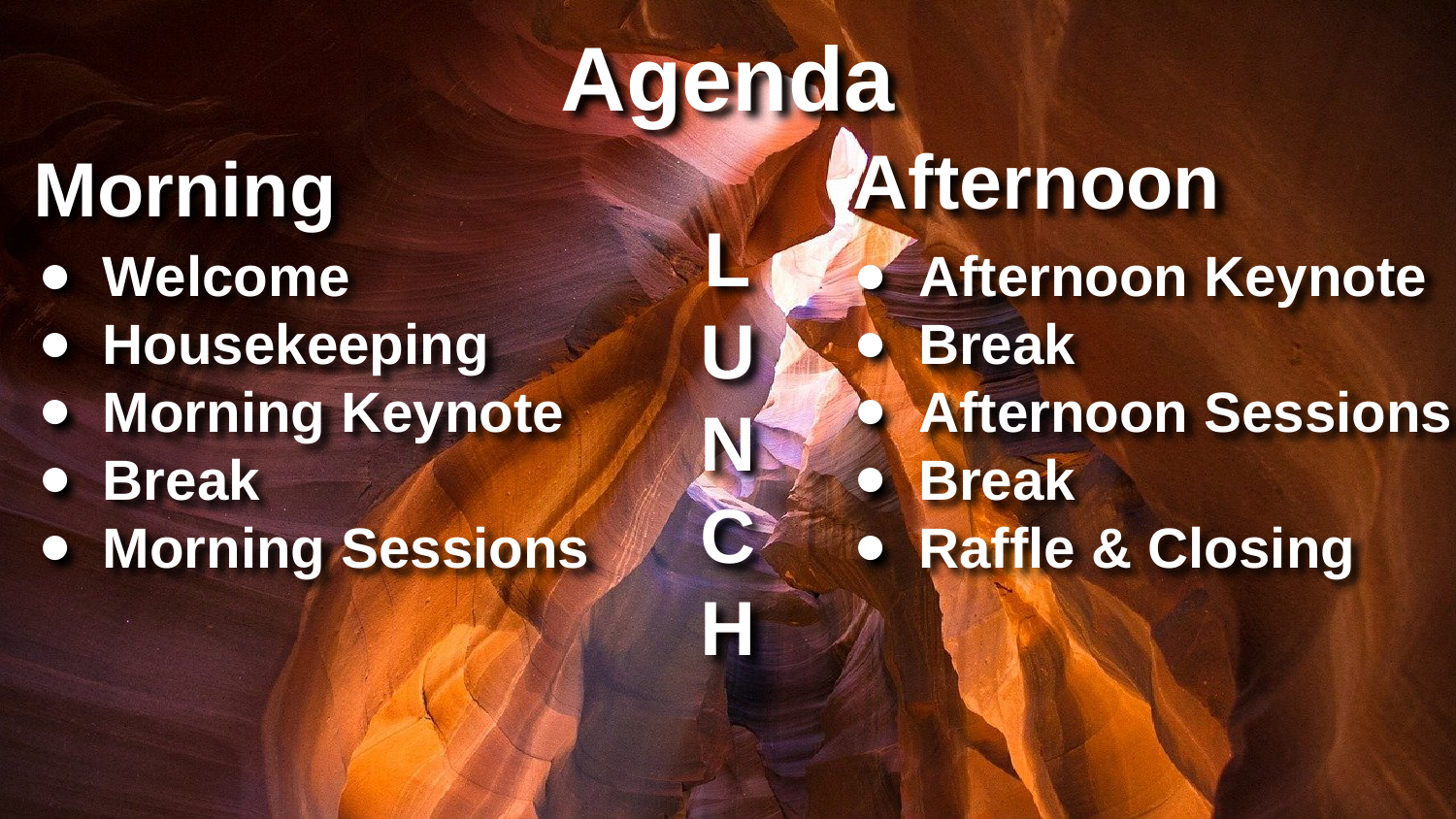

Agenda
Afternoon
Morning
L
U
N
C
H
Welcome
Housekeeping
Morning Keynote
Break
Morning Sessions
Afternoon Keynote
Break
Afternoon Sessions
Break
Raffle & Closing